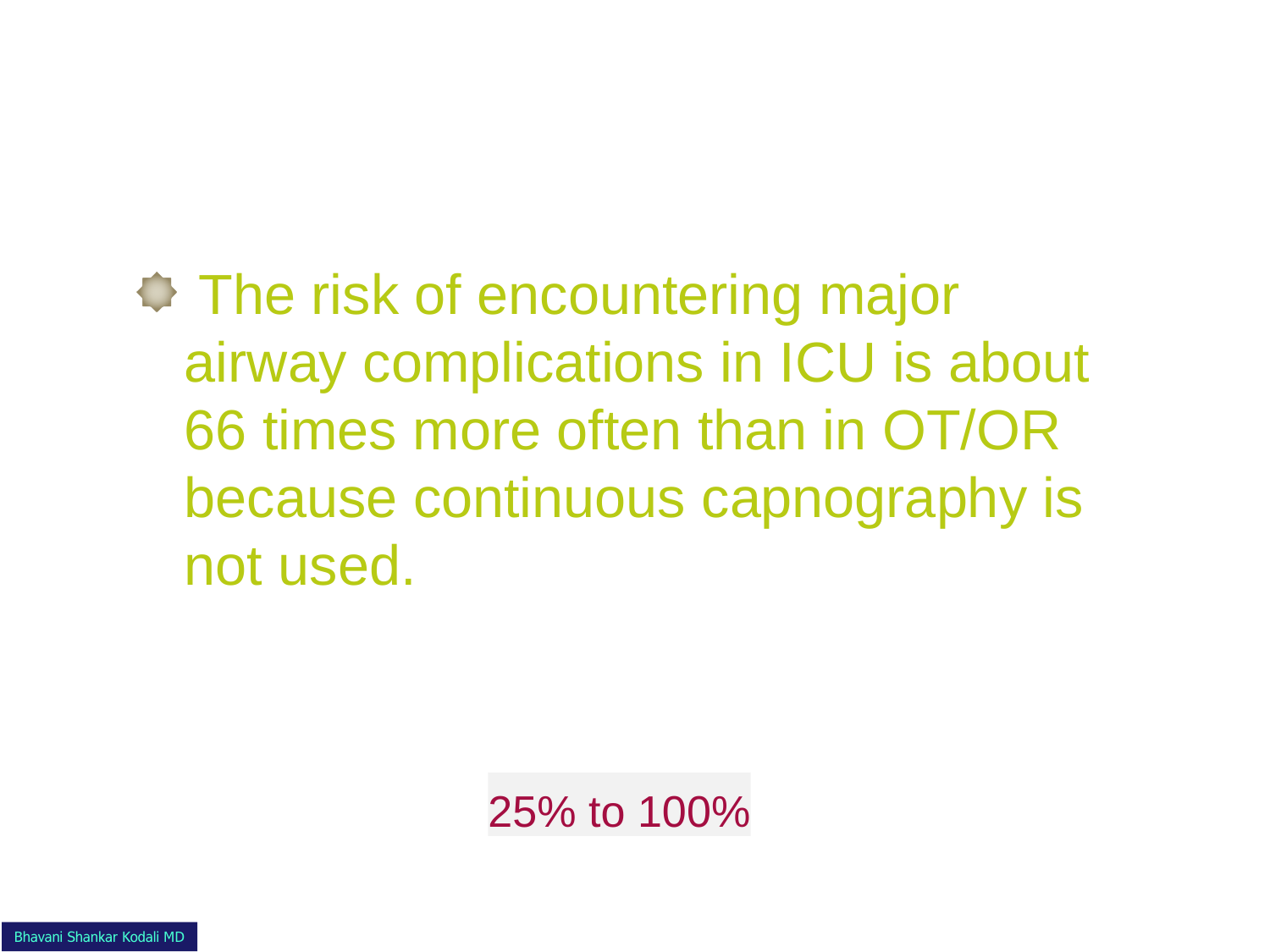

# National Audit Project (NAP4) Royal College of Anaesthetists and Difficult Airway Society (BJA 2011;106(5):613,617,632
 The risk of encountering major airway complications in ICU is about 66 times more often than in OT/OR because continuous capnography is not used.

25% to 100%
Bhavani Shankar Kodali MD